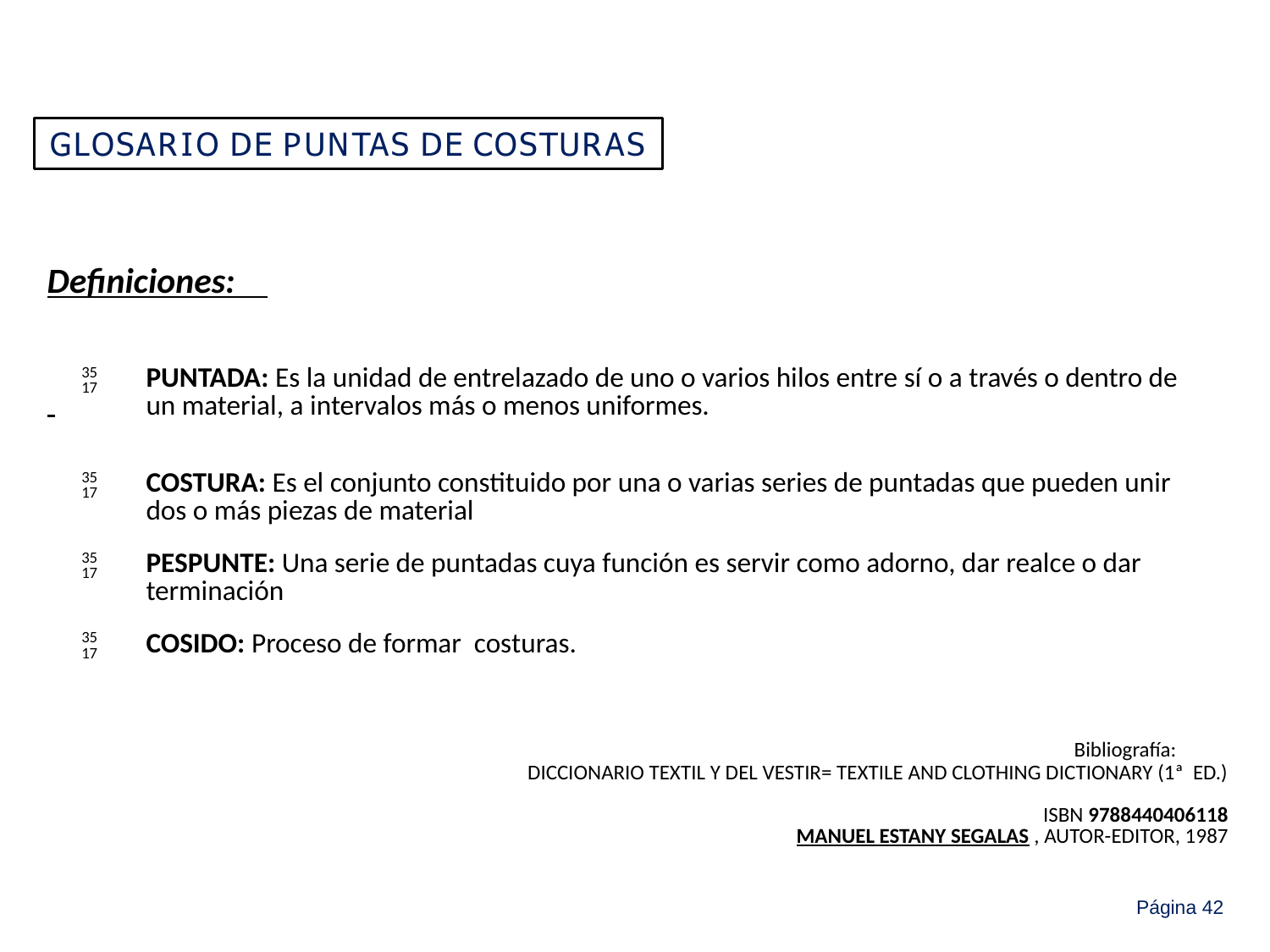

GLOSARIO DE PUNTAS DE COSTURAS
ANEXO I-A
Definiciones:

															        Bibliografía:
DICCIONARIO TEXTIL Y DEL VESTIR= TEXTILE AND CLOTHING DICTIONARY (1ª  ED.)
 
ISBN 9788440406118
MANUEL ESTANY SEGALAS , AUTOR-EDITOR, 1987

|  |  |
| --- | --- |
| 35 17 | PUNTADA: Es la unidad de entrelazado de uno o varios hilos entre sí o a través o dentro de un material, a intervalos más o menos uniformes. |
| 35 17 | COSTURA: Es el conjunto constituido por una o varias series de puntadas que pueden unir dos o más piezas de material |
| 35 17 | PESPUNTE: Una serie de puntadas cuya función es servir como adorno, dar realce o dar terminación |
| 35 17 | COSIDO: Proceso de formar costuras. |
ANEXO I-A
Página 42